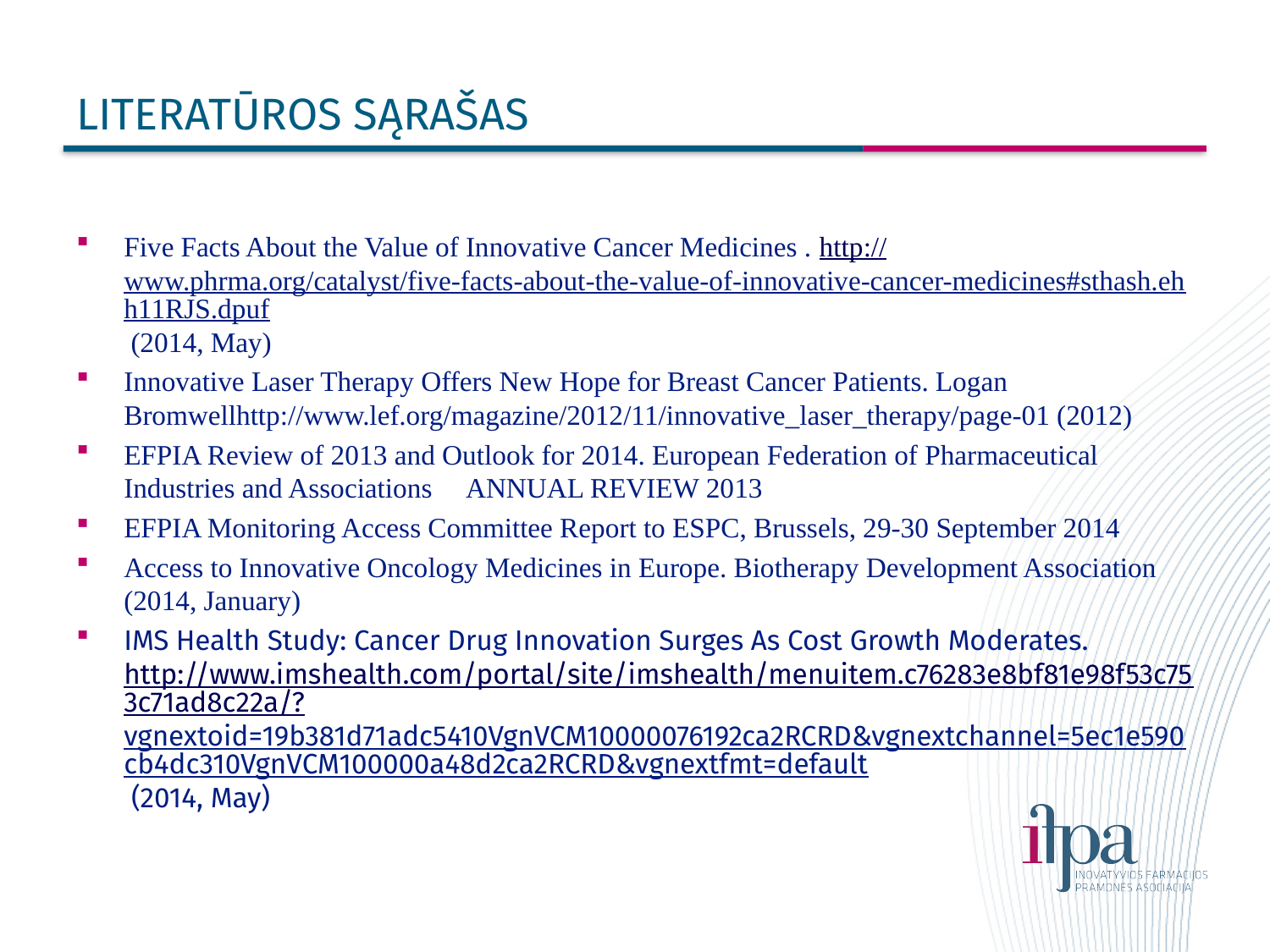

# Literatūros sąrašas
Five Facts About the Value of Innovative Cancer Medicines . http://www.phrma.org/catalyst/five-facts-about-the-value-of-innovative-cancer-medicines#sthash.ehh11RJS.dpuf (2014, May)
Innovative Laser Therapy Offers New Hope for Breast Cancer Patients. Logan Bromwellhttp://www.lef.org/magazine/2012/11/innovative_laser_therapy/page-01 (2012)
EFPIA Review of 2013 and Outlook for 2014. European Federation of Pharmaceutical Industries and Associations     ANNUAL REVIEW 2013
EFPIA Monitoring Access Committee Report to ESPC, Brussels, 29-30 September 2014
Access to Innovative Oncology Medicines in Europe. Biotherapy Development Association (2014, January)
IMS Health Study: Cancer Drug Innovation Surges As Cost Growth Moderates. http://www.imshealth.com/portal/site/imshealth/menuitem.c76283e8bf81e98f53c753c71ad8c22a/?vgnextoid=19b381d71adc5410VgnVCM10000076192ca2RCRD&vgnextchannel=5ec1e590cb4dc310VgnVCM100000a48d2ca2RCRD&vgnextfmt=default (2014, May)